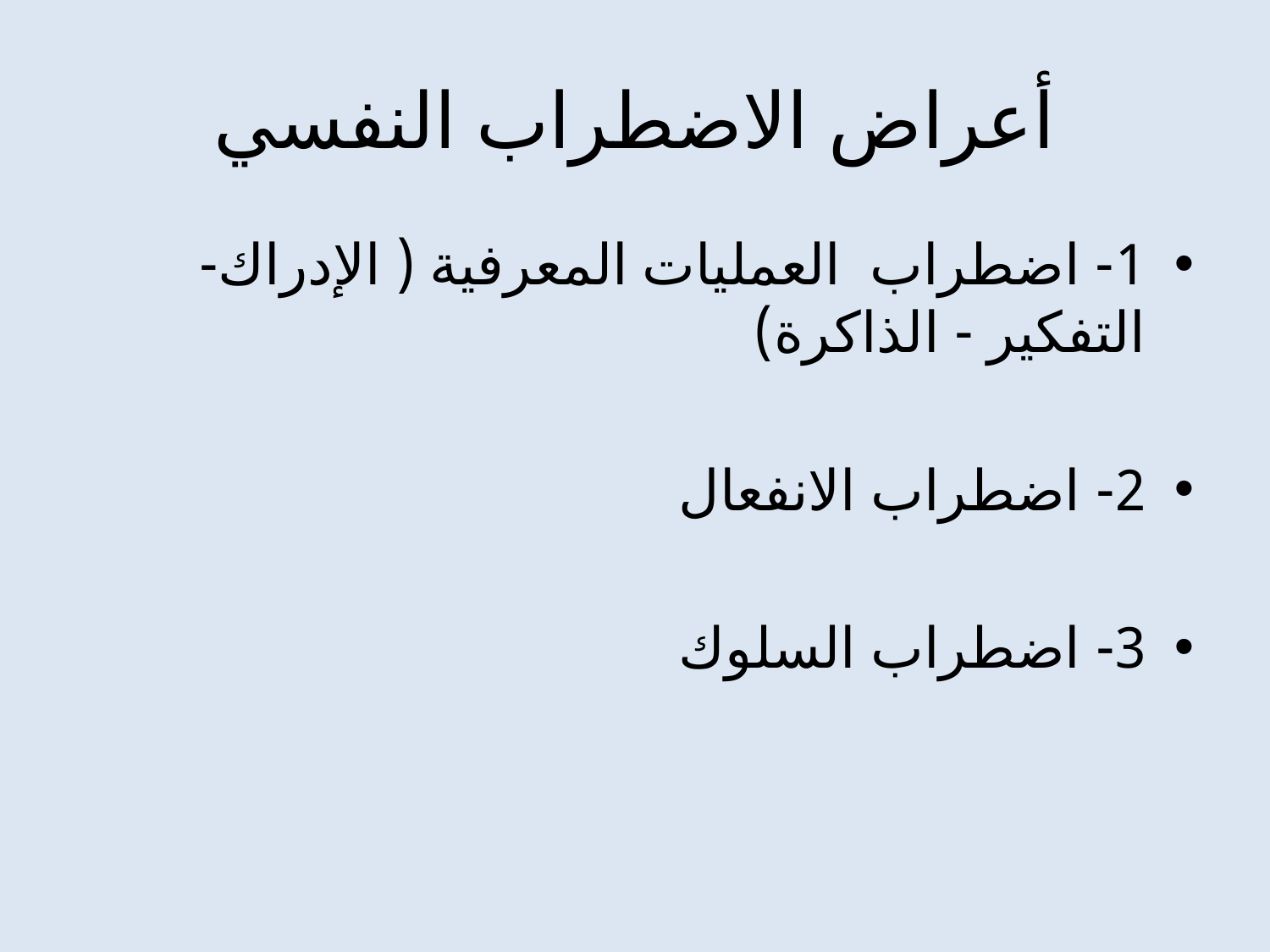

# أعراض الاضطراب النفسي
1- اضطراب  العمليات المعرفية ( الإدراك- التفكير - الذاكرة)

2- اضطراب الانفعال

3- اضطراب السلوك